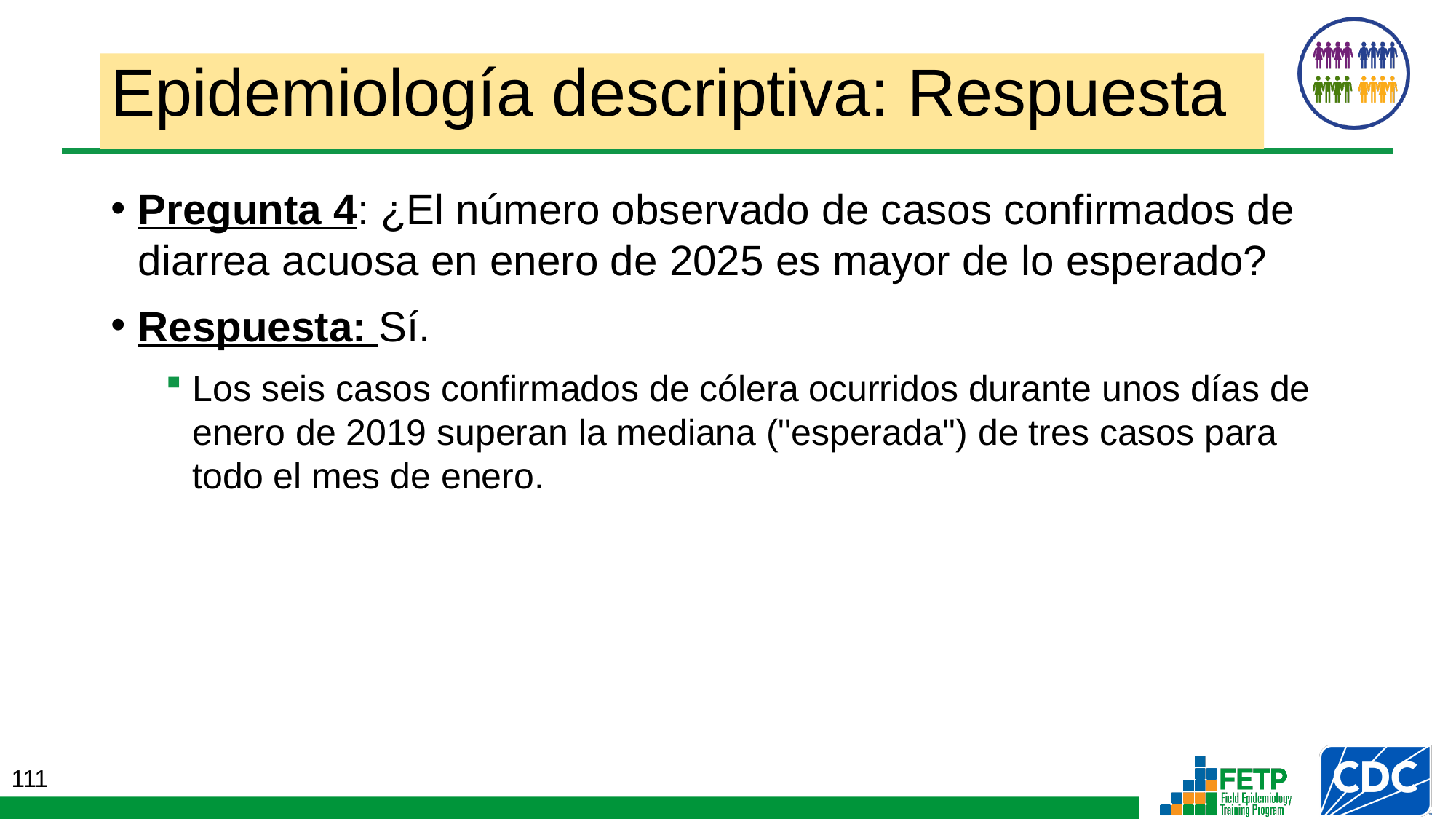

Epidemiología descriptiva: Respuesta

Pregunta 4: ¿El número observado de casos confirmados de diarrea acuosa en enero de 2025 es mayor de lo esperado?
Respuesta: Sí.
Los seis casos confirmados de cólera ocurridos durante unos días de enero de 2019 superan la mediana ("esperada") de tres casos para todo el mes de enero.